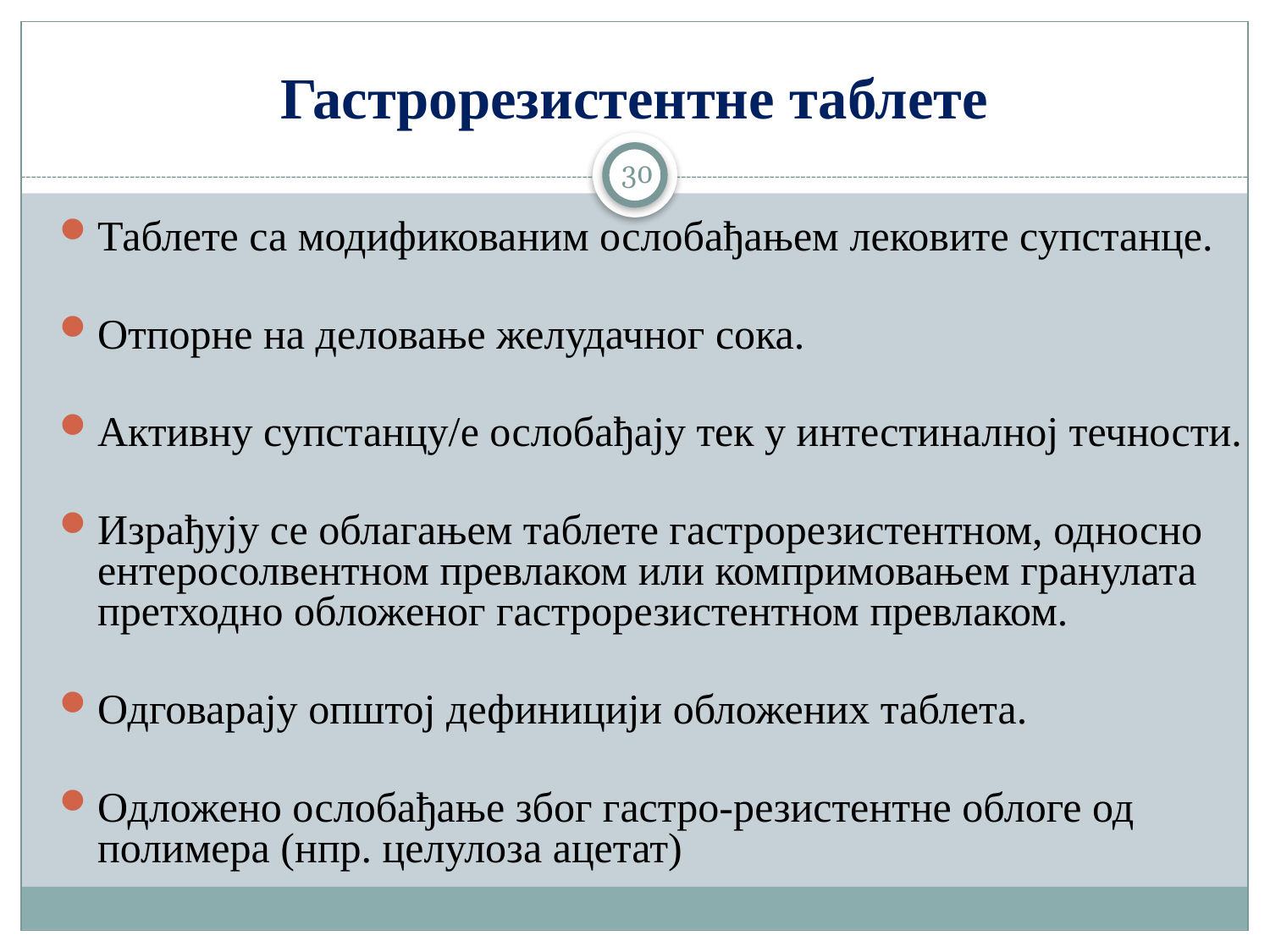

# Гастрорезистентне таблете
30
Таблете са модификованим ослобађањем лековите супстанце.

Отпорне на деловање желудачног сока.

Активну супстанцу/е ослобађају тек у интестиналној течности.

Израђују се облагањем таблете гастрорезистентном, односно ентеросолвентном превлаком или компримовањем гранулата претходно обложеног гастрорезистентном превлаком.

Одговарају општој дефиницији обложених таблета.

Одложено ослобађање због гастро-резистентне облоге од полимера (нпр. целулоза ацетат)